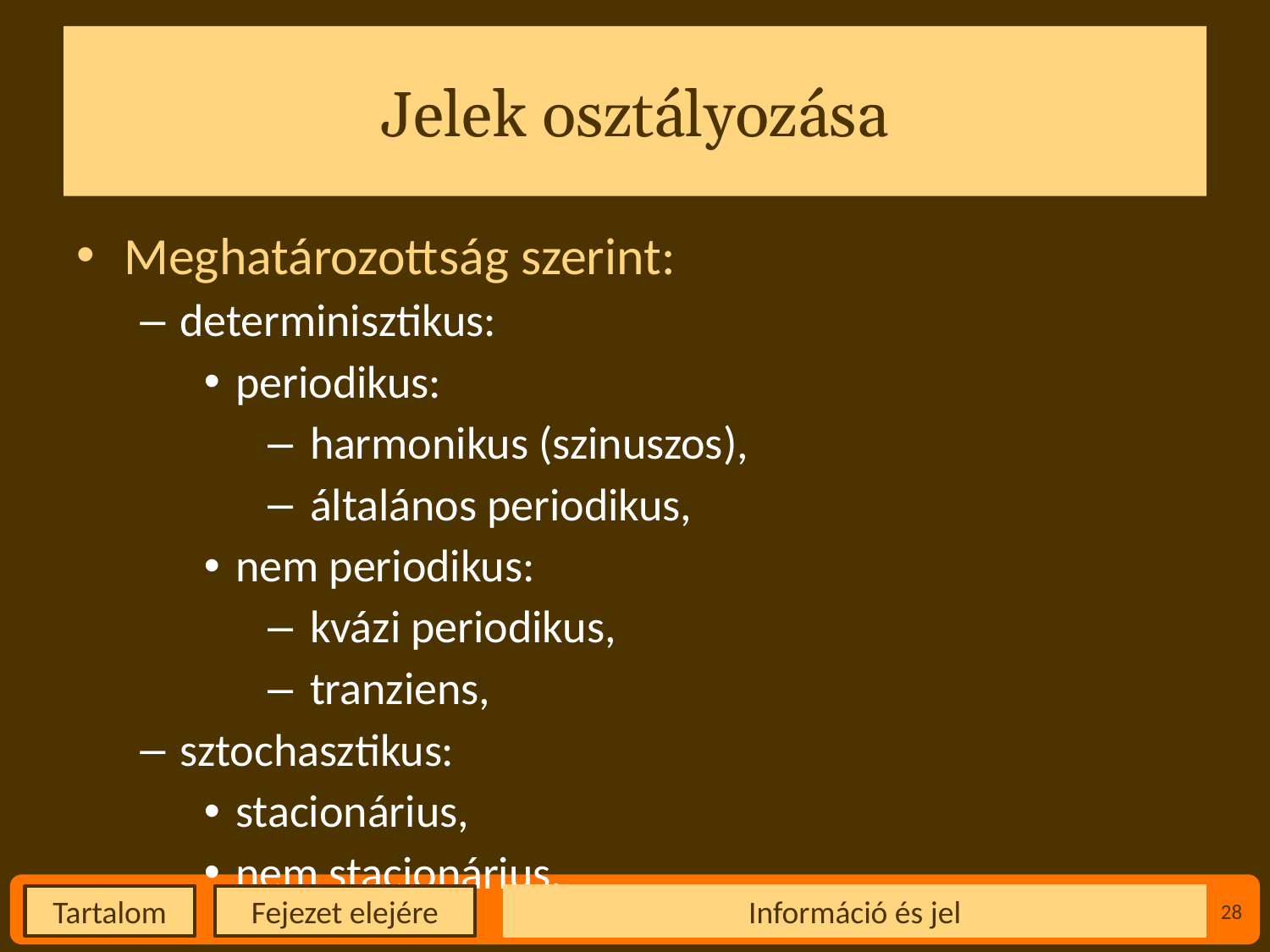

# Jelek osztályozása
Meghatározottság szerint:
determinisztikus:
periodikus:
 harmonikus (szinuszos),
 általános periodikus,
nem periodikus:
 kvázi periodikus,
 tranziens,
sztochasztikus:
stacionárius,
nem stacionárius.

Információ és jel
28
Fejezet elejére